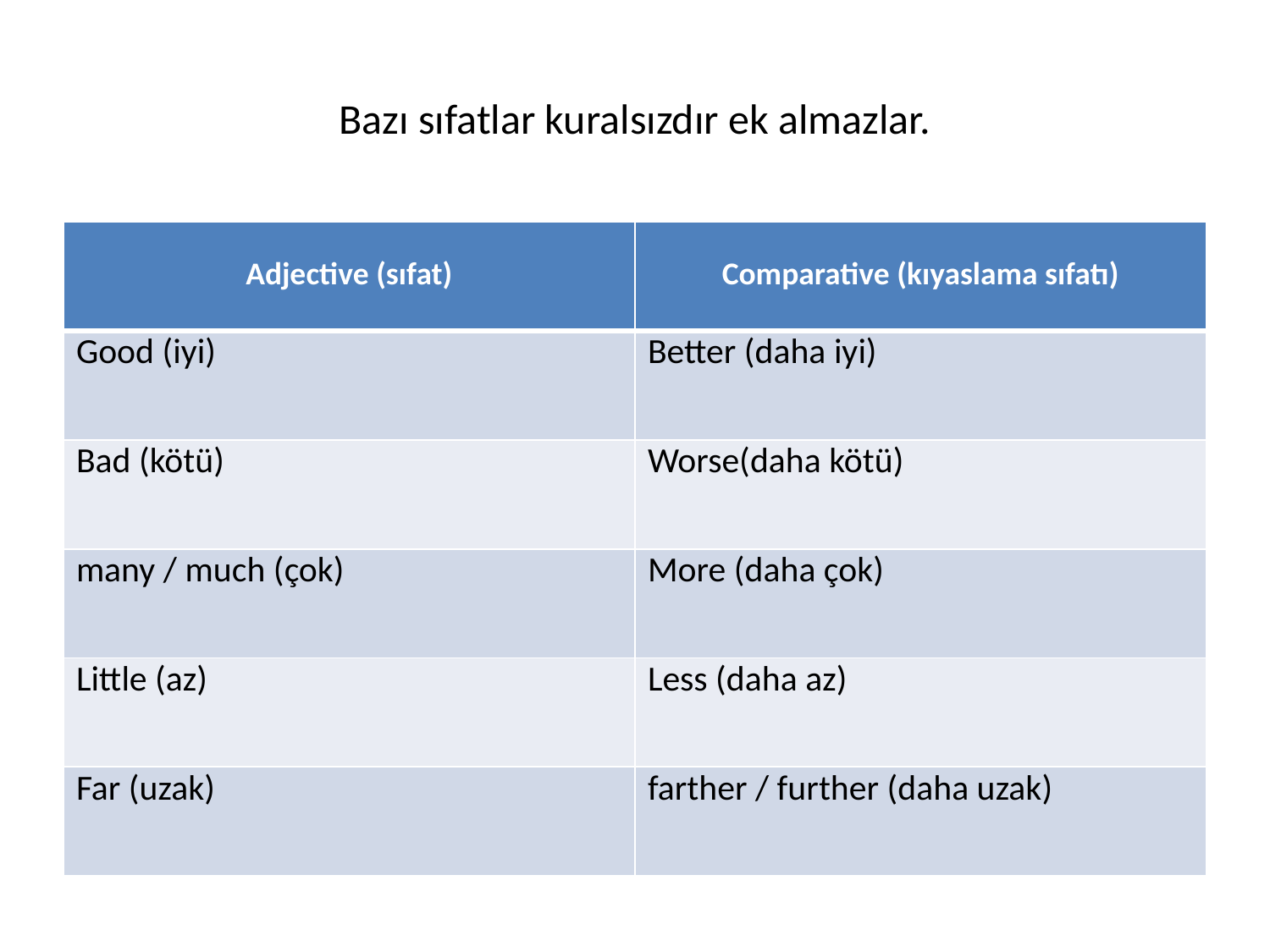

# Bazı sıfatlar kuralsızdır ek almazlar.
| Adjective (sıfat) | Comparative (kıyaslama sıfatı) |
| --- | --- |
| Good (iyi) | Better (daha iyi) |
| Bad (kötü) | Worse(daha kötü) |
| many / much (çok) | More (daha çok) |
| Little (az) | Less (daha az) |
| Far (uzak) | farther / further (daha uzak) |